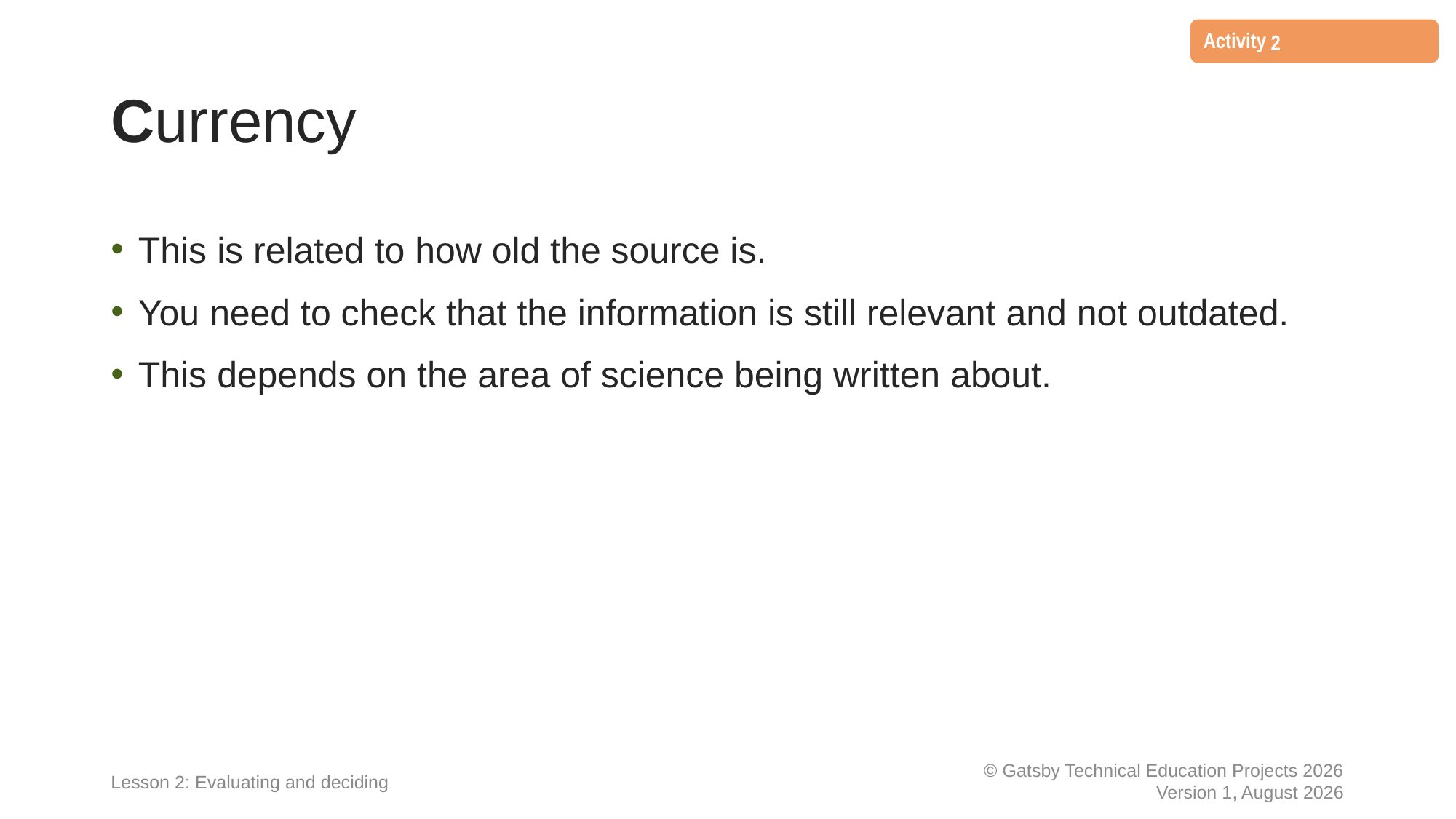

2
# Currency
This is related to how old the source is.
You need to check that the information is still relevant and not outdated.
This depends on the area of science being written about.
Lesson 2: Evaluating and deciding